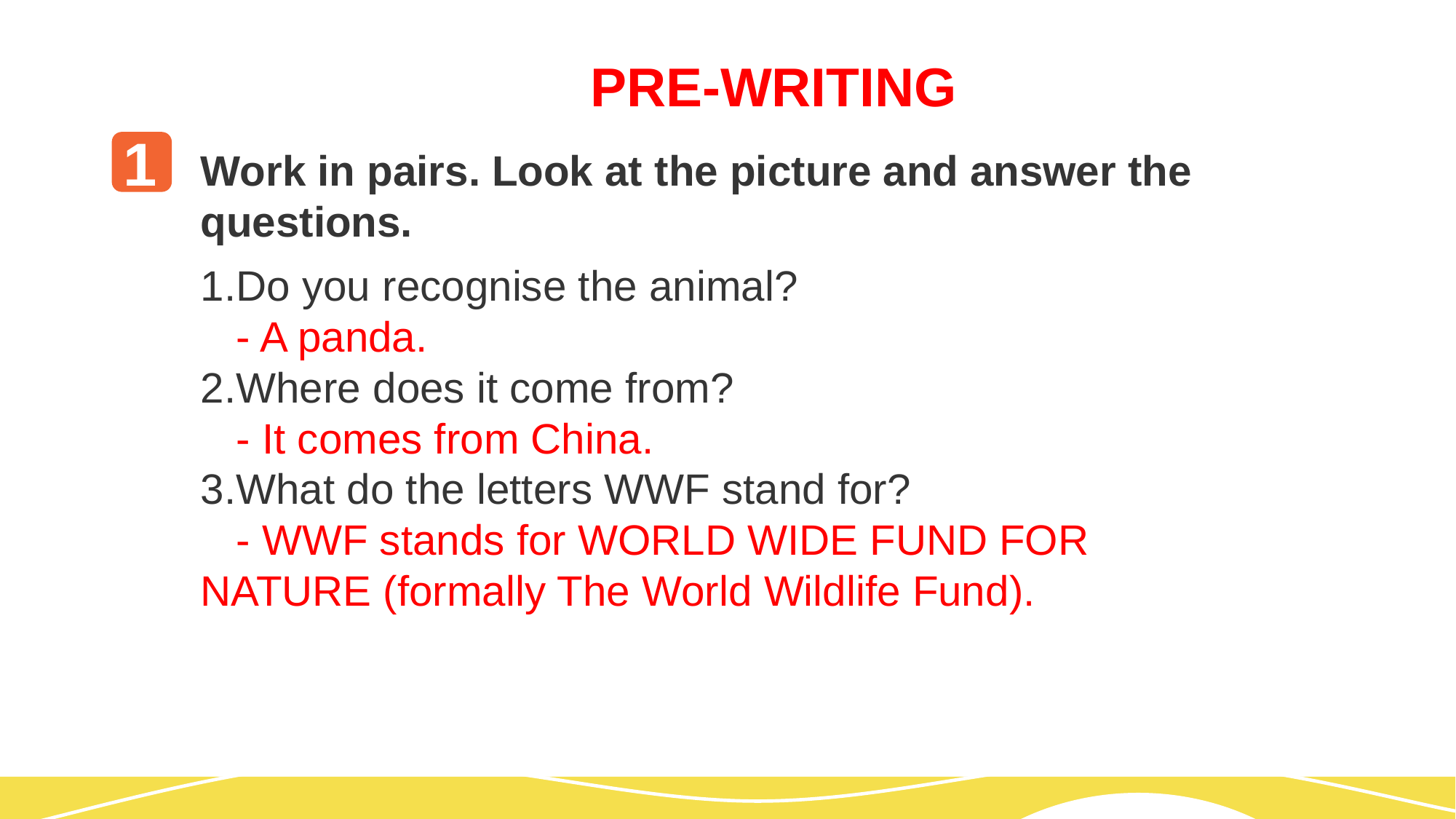

PRACTICE
PRE-WRITING
1

Work in pairs. Look at the picture and answer the questions.
1.Do you recognise the animal?
   - A panda.
2.Where does it come from?
   - It comes from China.
3.What do the letters WWF stand for?
   - WWF stands for WORLD WIDE FUND FOR NATURE (formally The World Wildlife Fund).